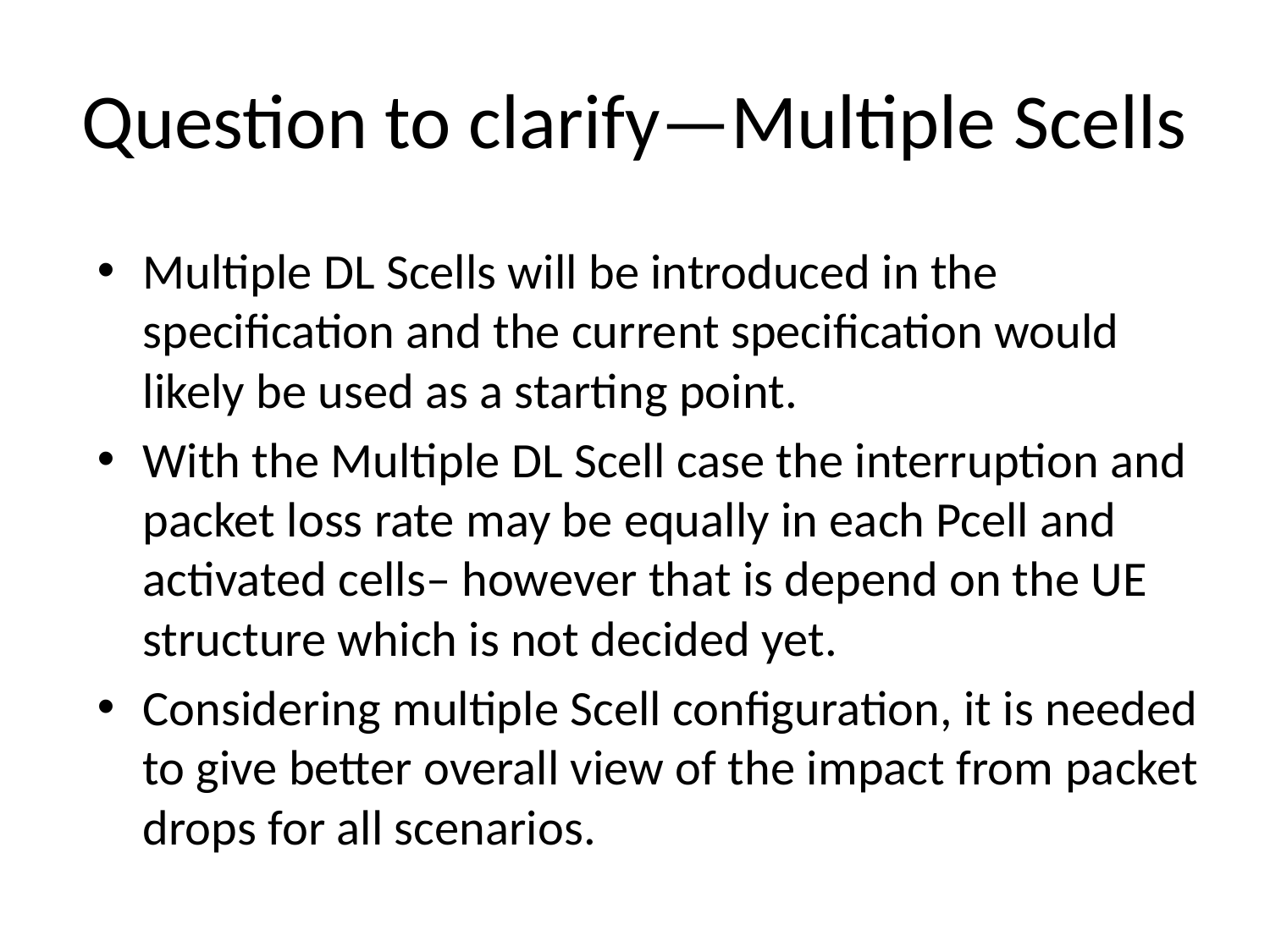

# Question to clarify—Multiple Scells
Multiple DL Scells will be introduced in the specification and the current specification would likely be used as a starting point.
With the Multiple DL Scell case the interruption and packet loss rate may be equally in each Pcell and activated cells– however that is depend on the UE structure which is not decided yet.
Considering multiple Scell configuration, it is needed to give better overall view of the impact from packet drops for all scenarios.